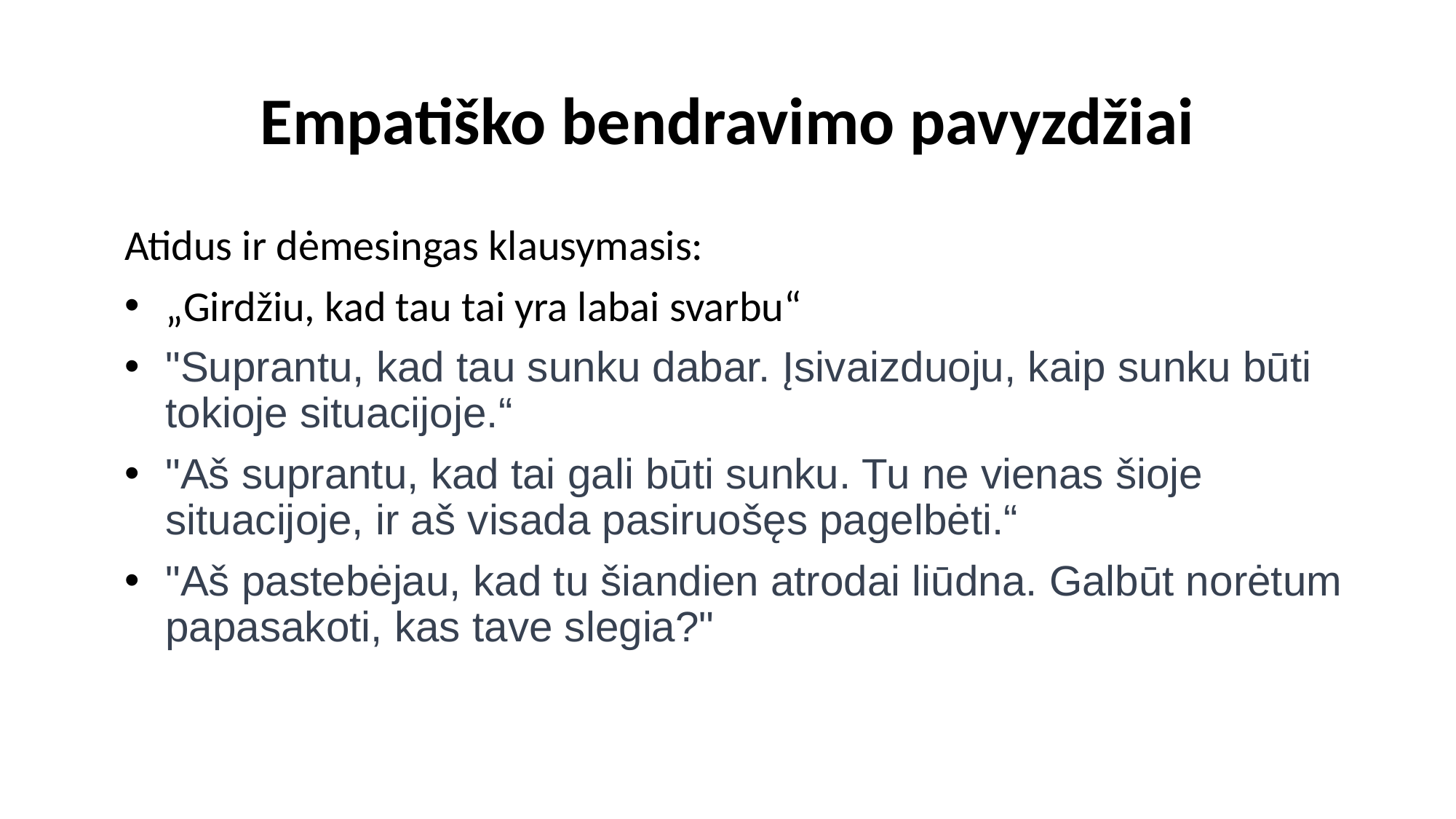

# Empatiško bendravimo pavyzdžiai
Atidus ir dėmesingas klausymasis:
„Girdžiu, kad tau tai yra labai svarbu“
"Suprantu, kad tau sunku dabar. Įsivaizduoju, kaip sunku būti tokioje situacijoje.“
"Aš suprantu, kad tai gali būti sunku. Tu ne vienas šioje situacijoje, ir aš visada pasiruošęs pagelbėti.“
"Aš pastebėjau, kad tu šiandien atrodai liūdna. Galbūt norėtum papasakoti, kas tave slegia?"